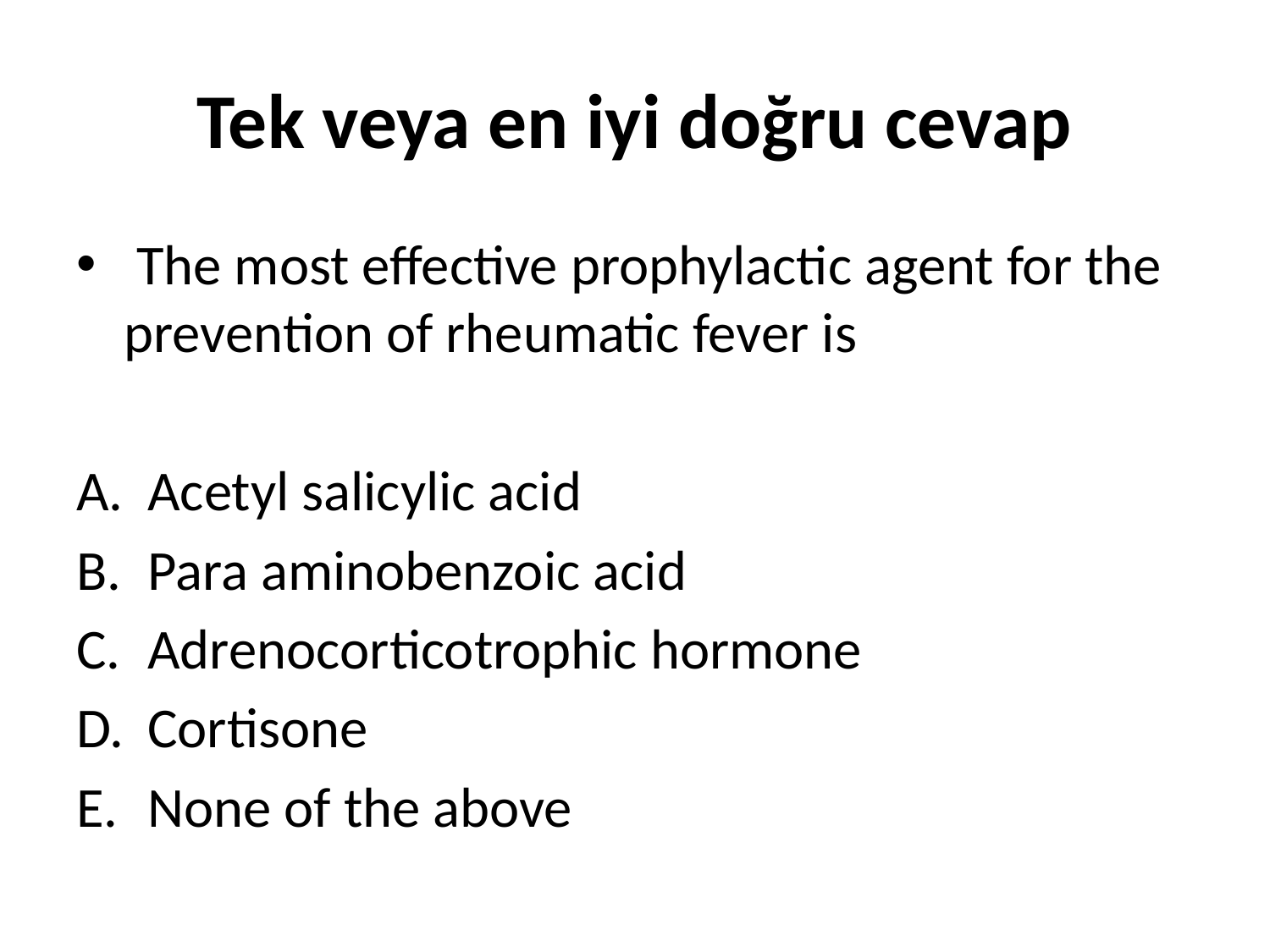

# Tek veya en iyi doğru cevap
 The most effective prophylactic agent for the prevention of rheumatic fever is

Acetyl salicylic acid
Para aminobenzoic acid
Adrenocorticotrophic hormone
Cortisone
None of the above